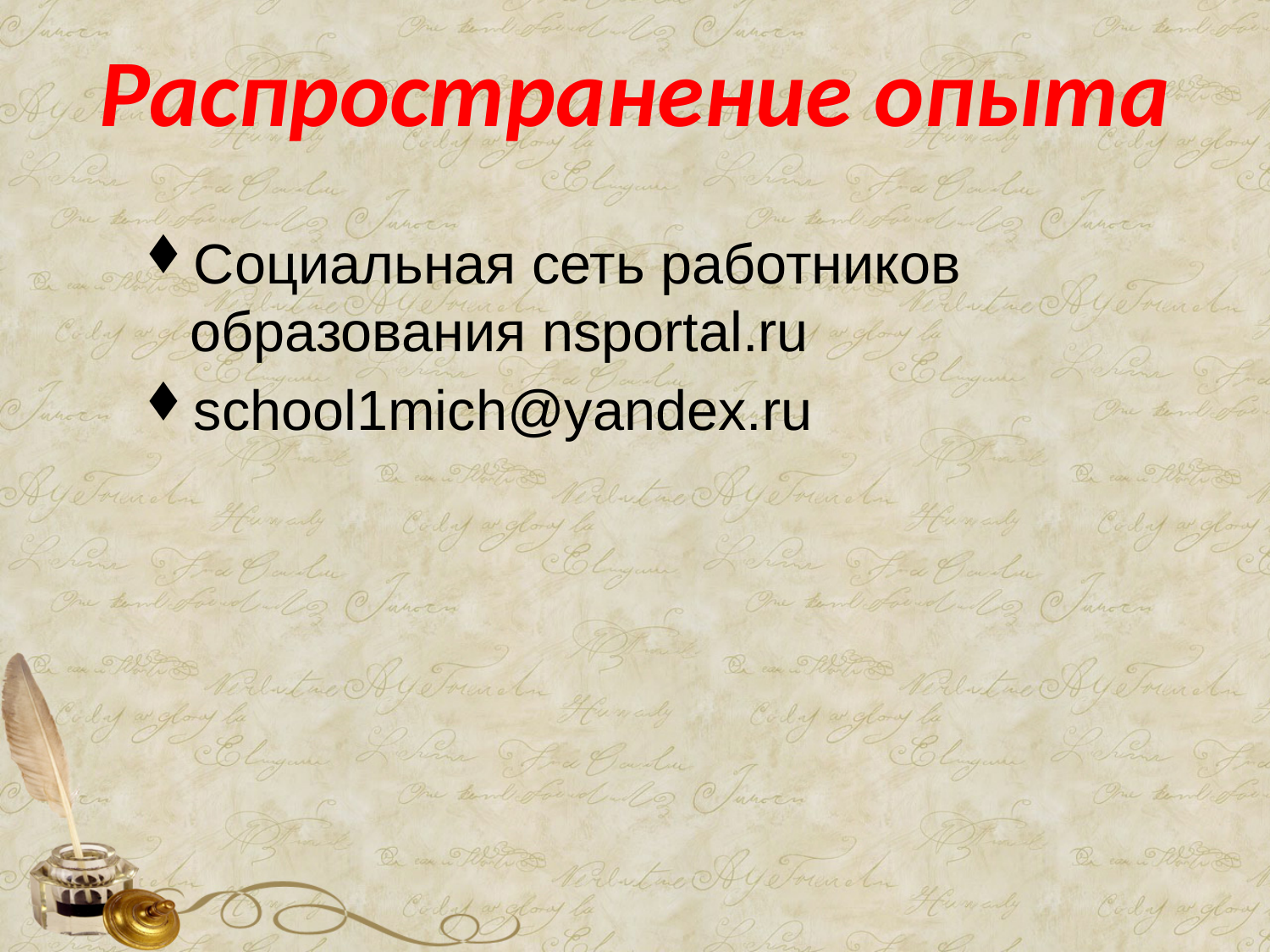

# Распространение опыта
Социальная сеть работников  образования nsportal.ru
school1mich@yandex.ru